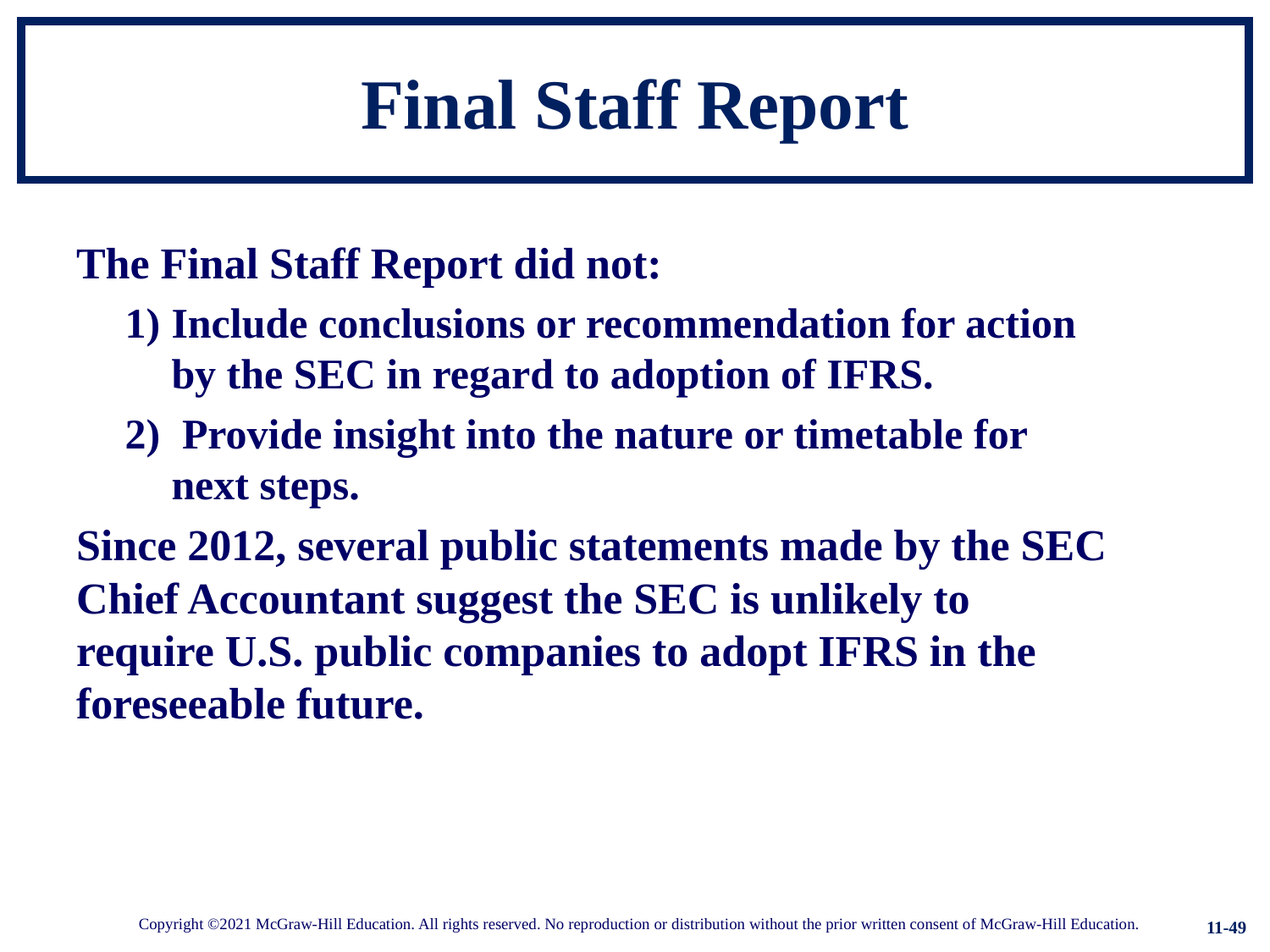

# Final Staff Report
The Final Staff Report did not:
Include conclusions or recommendation for action by the SEC in regard to adoption of IFRS.
 Provide insight into the nature or timetable for next steps.
Since 2012, several public statements made by the SEC Chief Accountant suggest the SEC is unlikely to require U.S. public companies to adopt IFRS in the foreseeable future.
11-49
Copyright ©2021 McGraw-Hill Education. All rights reserved. No reproduction or distribution without the prior written consent of McGraw-Hill Education.